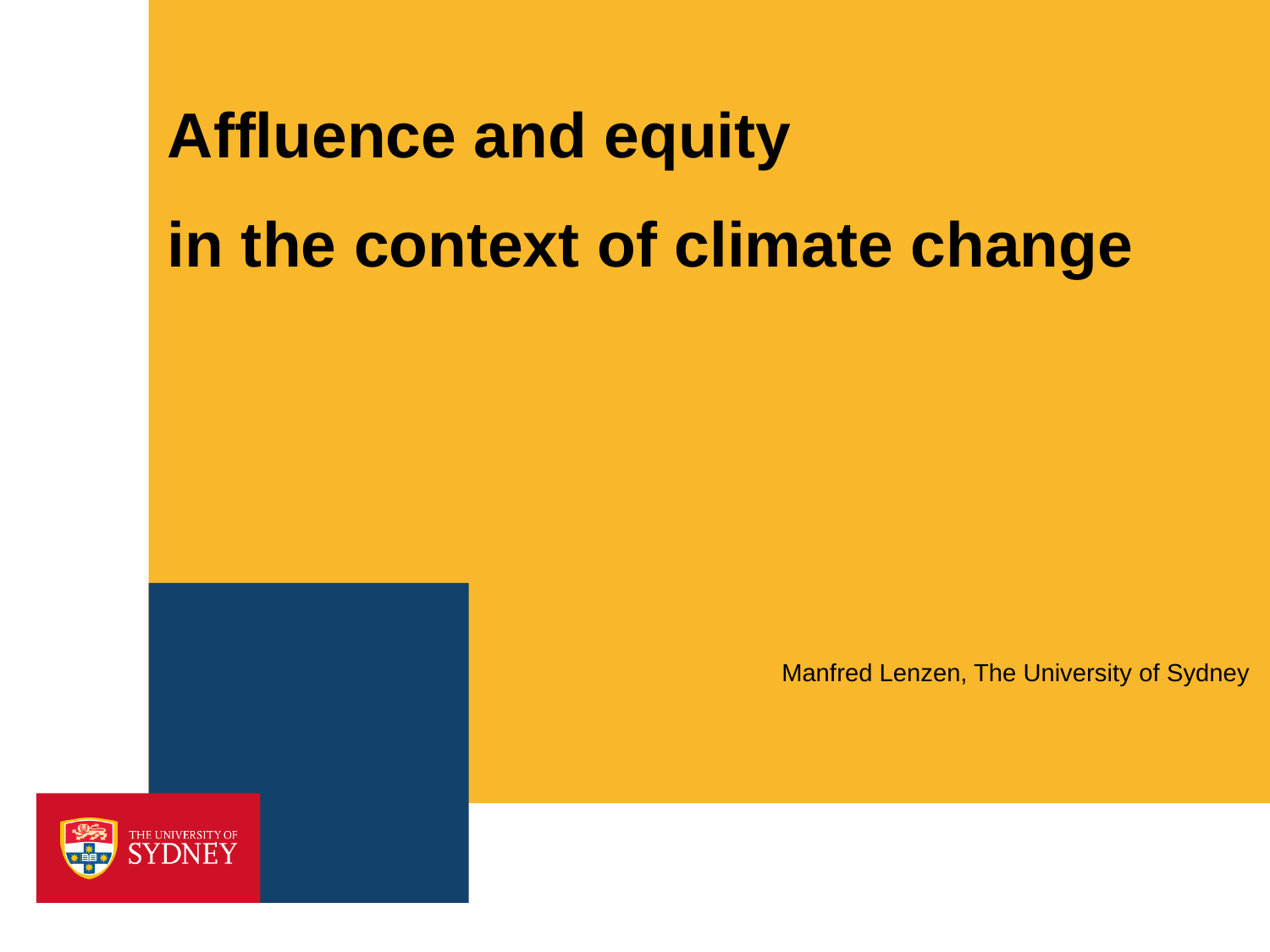

# Affluence and equity in the context of climate change
Manfred Lenzen, The University of Sydney